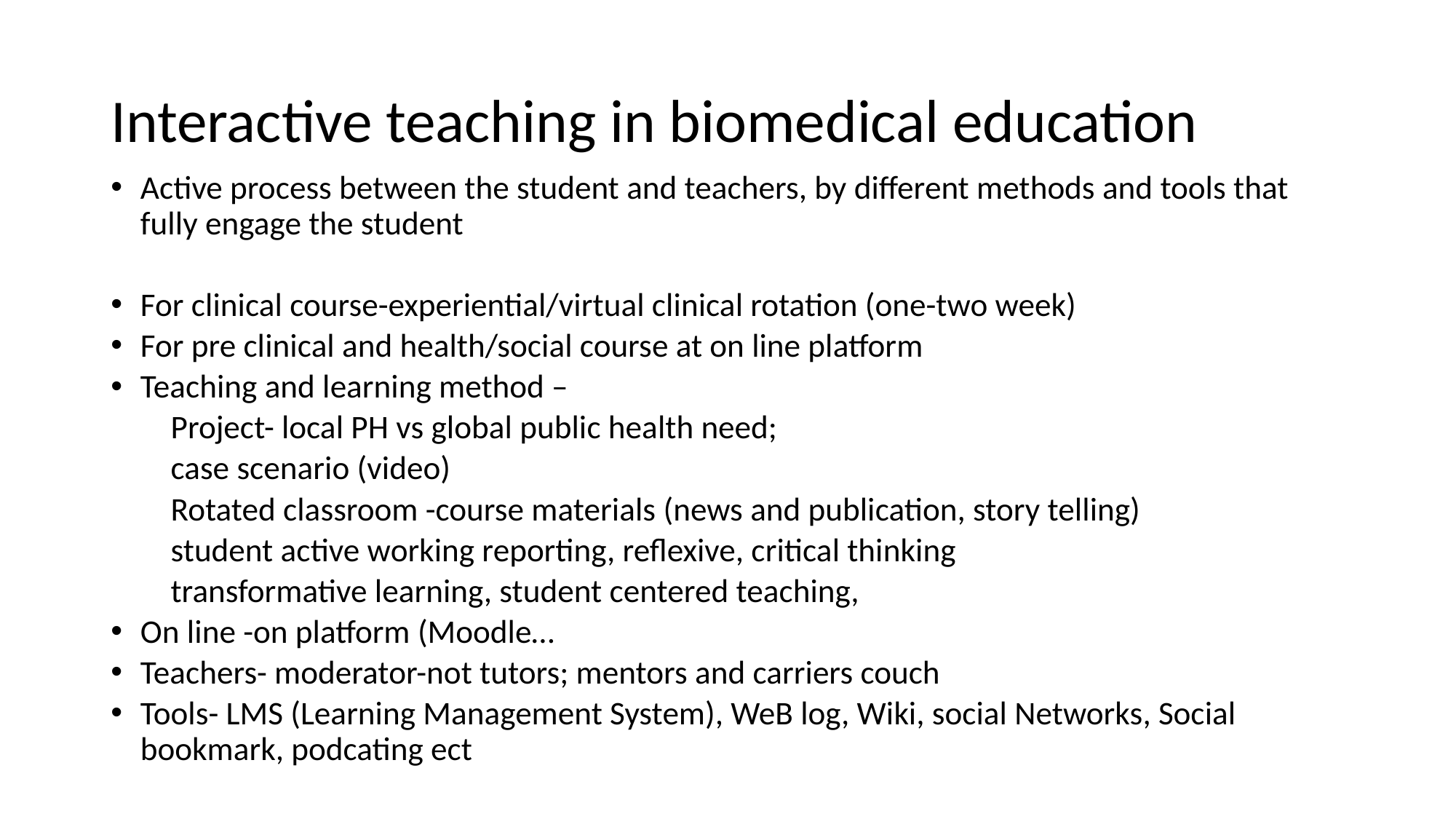

# Interactive teaching in biomedical education
Active process between the student and teachers, by different methods and tools that fully engage the student

For clinical course-experiential/virtual clinical rotation (one-two week)
For pre clinical and health/social course at on line platform
Teaching and learning method –
        Project- local PH vs global public health need;
        case scenario (video)
        Rotated classroom -course materials (news and publication, story telling)
        student active working reporting, reflexive, critical thinking
        transformative learning, student centered teaching,
On line -on platform (Moodle…
Teachers- moderator-not tutors; mentors and carriers couch
Tools- LMS (Learning Management System), WeB log, Wiki, social Networks, Social bookmark, podcating ect